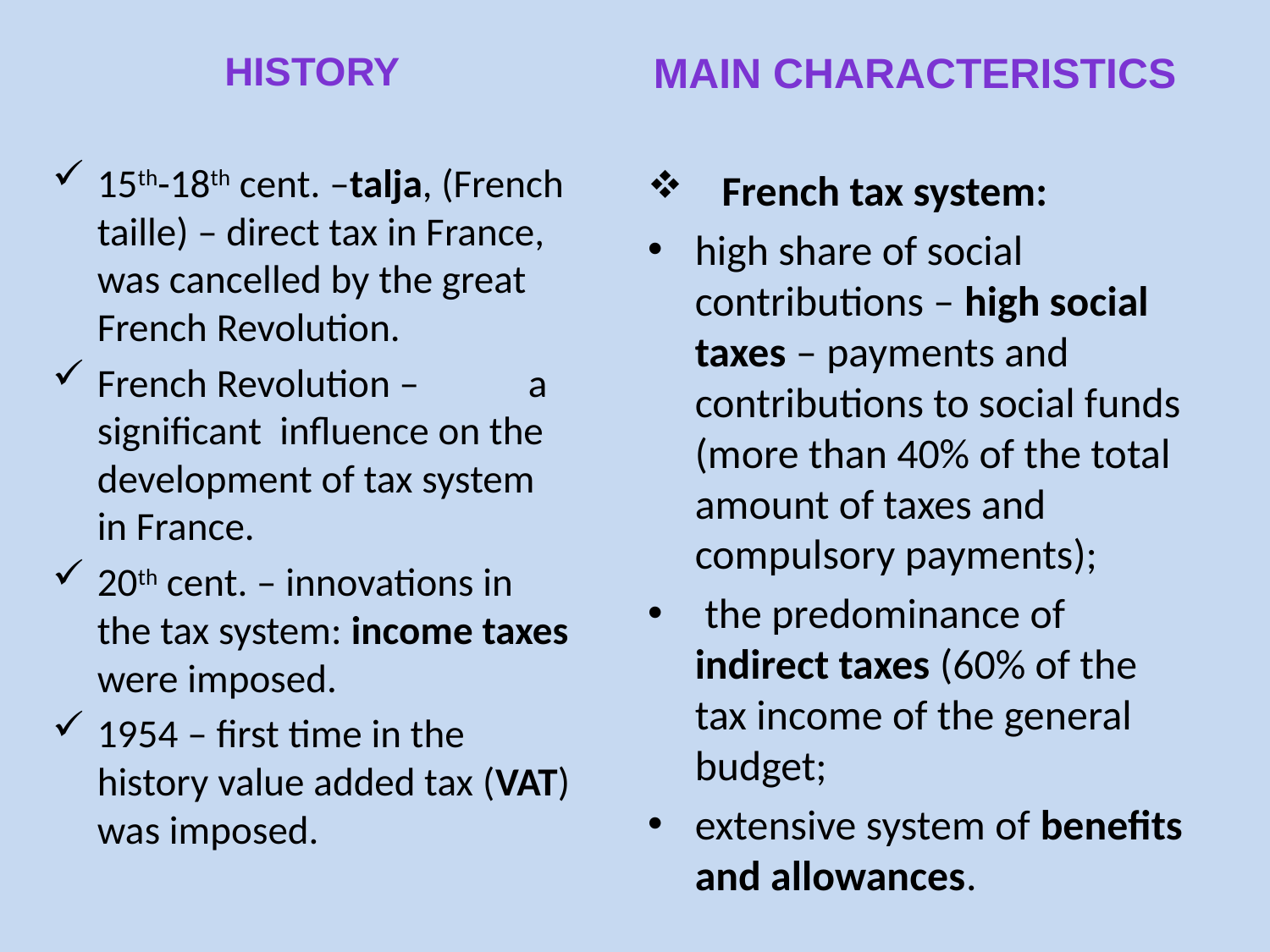

History

15th-18th cent. –talja, (French taille) – direct tax in France, was cancelled by the great French Revolution.
French Revolution –            a significant  influence on the development of tax system in France.
20th cent. – innovations in the tax system: income taxes were imposed.
1954 – first time in the history value added tax (VAT) was imposed.
MAIN CHARACTERISTICS

   French tax system:
high share of social contributions – high social taxes – payments and contributions to social funds (more than 40% of the total amount of taxes and compulsory payments);
 the predominance of indirect taxes (60% of the tax income of the general budget;
extensive system of benefits and allowances.